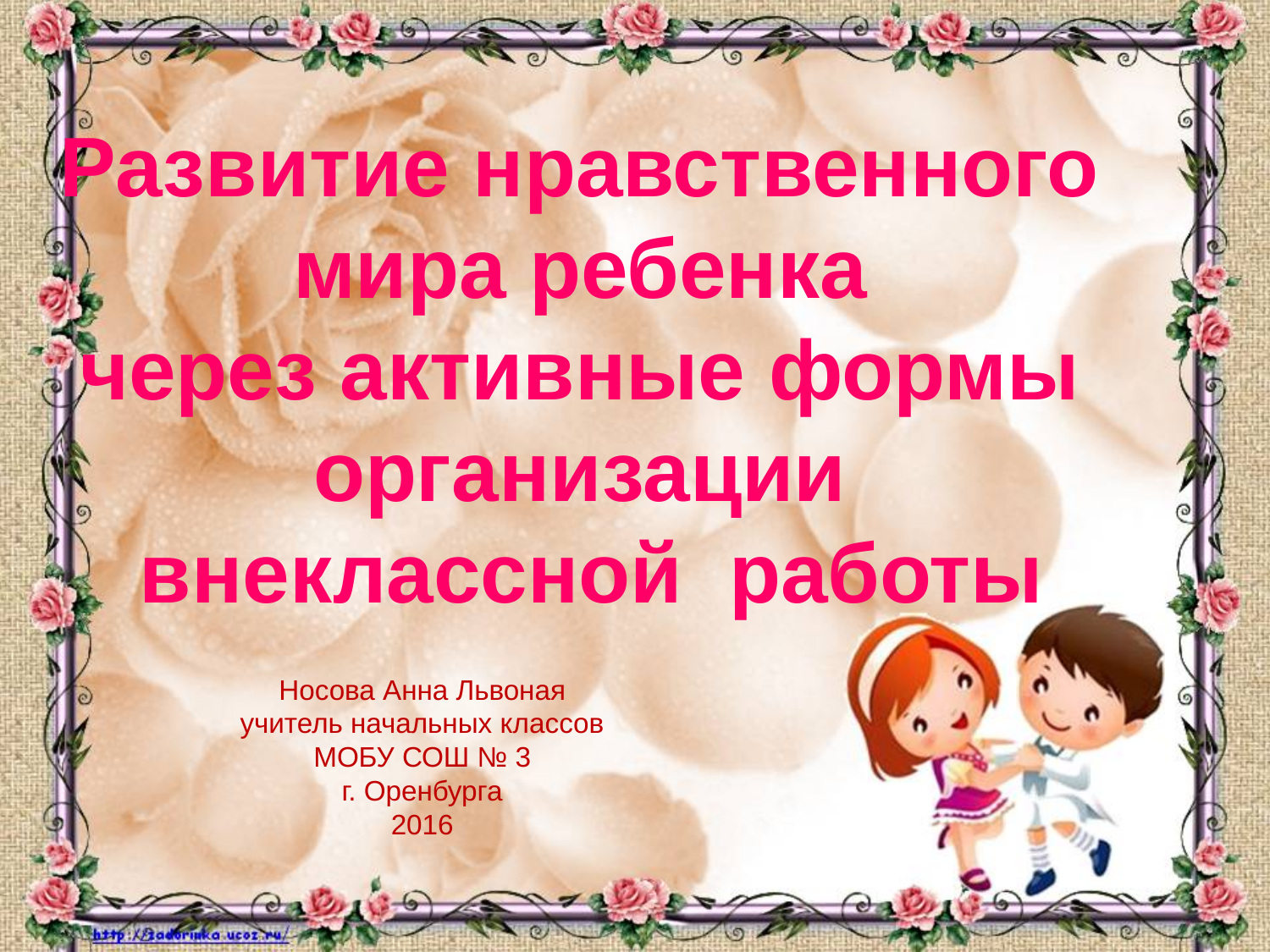

Развитие нравственного
мира ребенка
через активные формы
организации
внеклассной  работы

Носова Анна Львоная
учитель начальных классов
МОБУ СОШ № 3
г. Оренбурга
2016